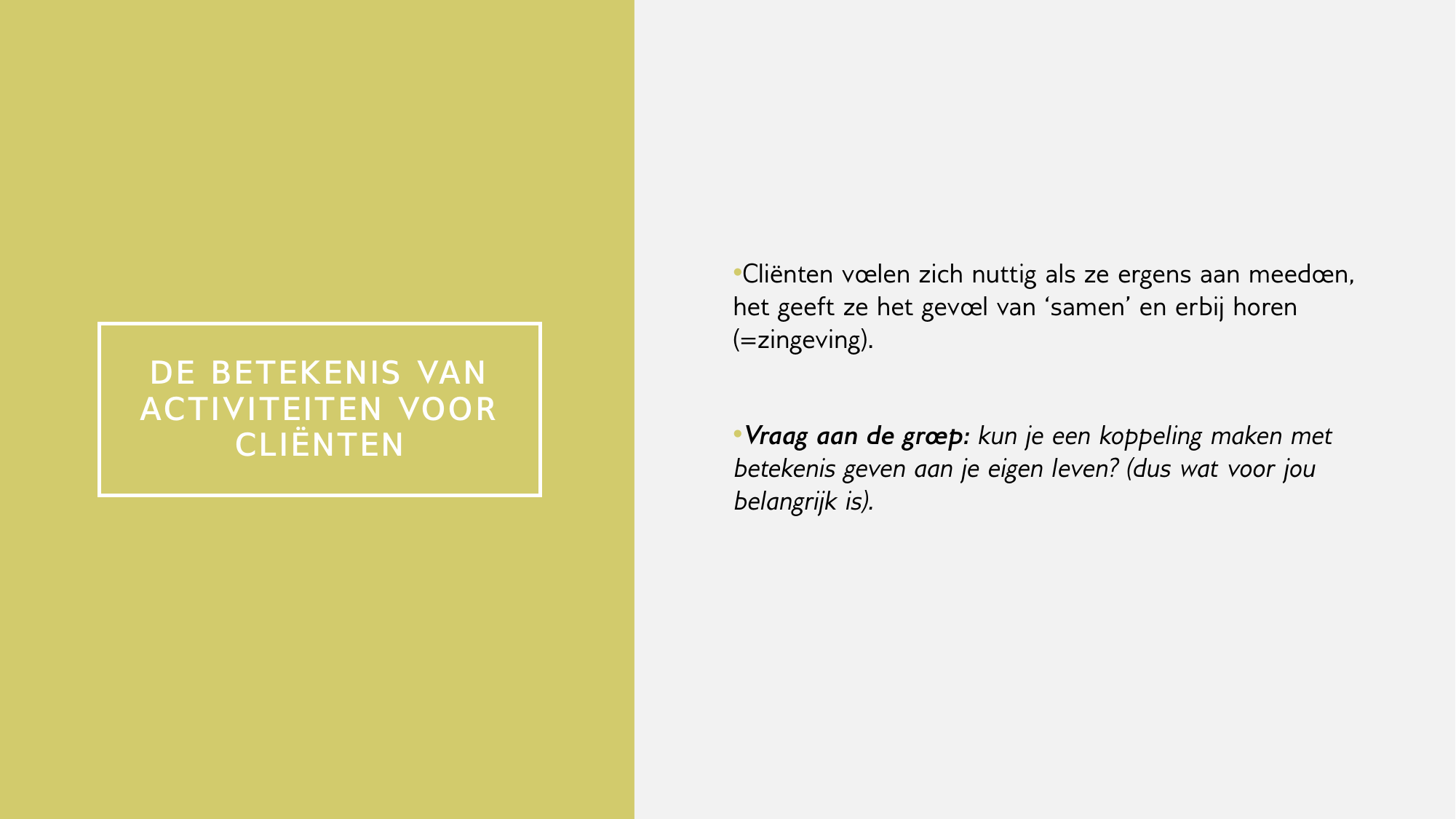

Cliënten voelen zich nuttig als ze ergens aan meedoen, het geeft ze het gevoel van ‘samen’ en erbij horen (=zingeving).

Vraag aan de groep: kun je een koppeling maken met betekenis geven aan je eigen leven? (dus wat voor jou belangrijk is).

# De betekenis van activiteiten voor cliënten